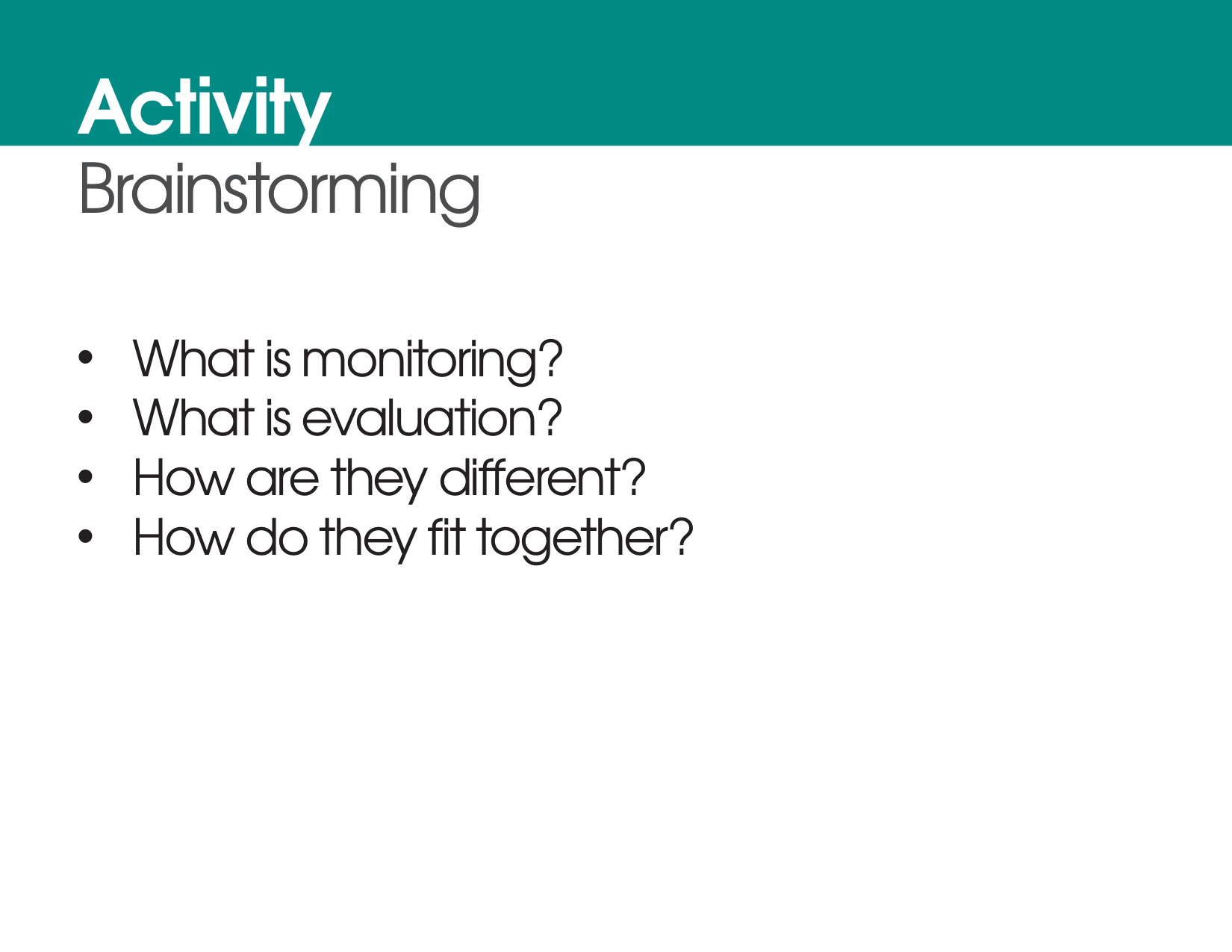

Activity
Brainstorming
What is monitoring?
What is evaluation?
How are they different?
How do they fit together?